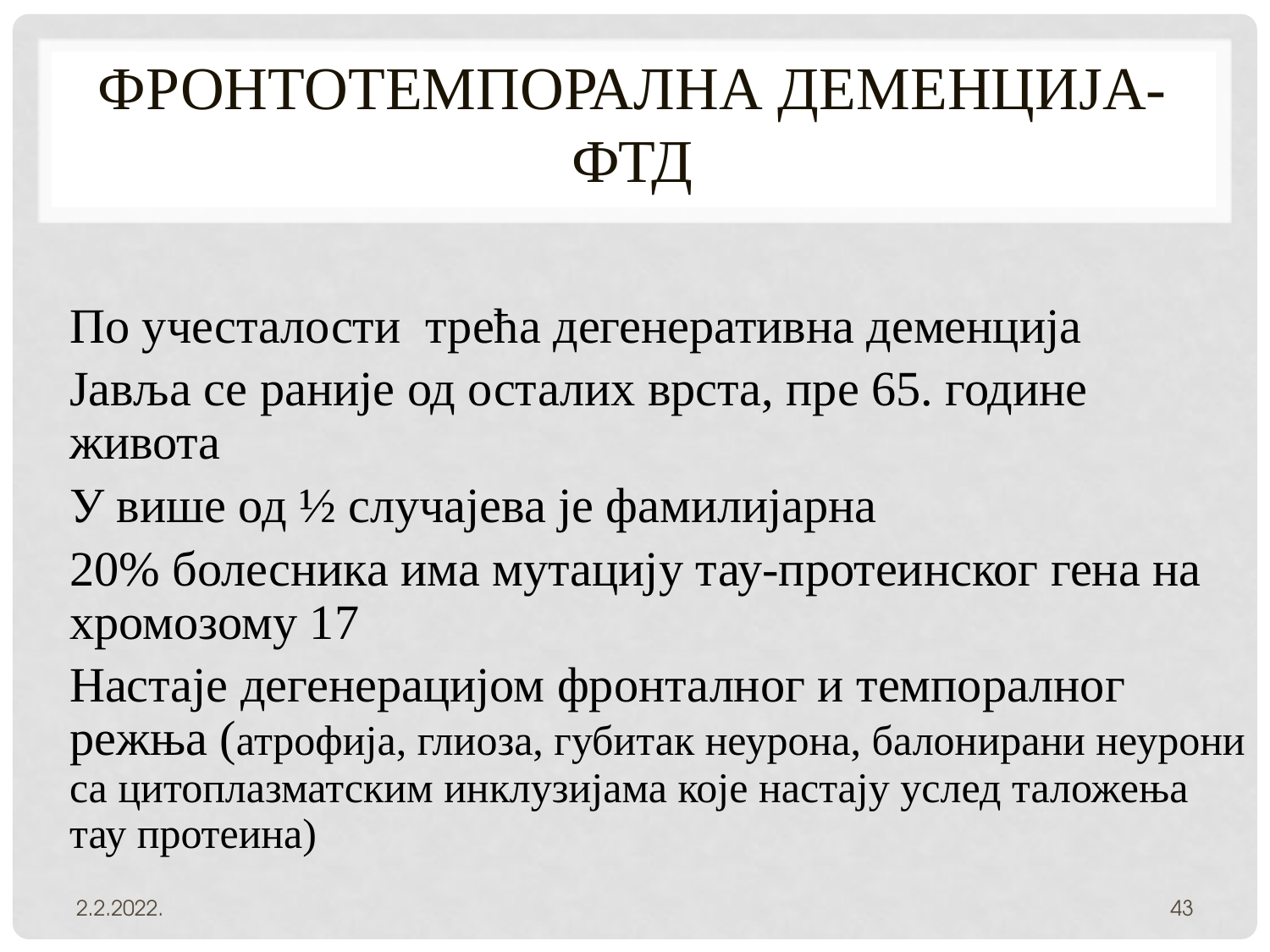

# ФРОНТОТЕМПОРАЛНА ДЕМЕНЦИЈА-ФТД

По учесталости  трећа дегенеративна деменција
Jавља се раније од осталих врста, пре 65. године живота
У више од ½ случајева је фамилијарна
20% болесника има мутацију тау-протеинског гена на хромозому 17
Настаје дегенерацијом фронталног и темпоралног режња (атрофија, глиоза, губитак неурона, балонирани неурони са цитоплазматским инклузијама које настају услед таложења тау протеина)

2.2.2022.
43